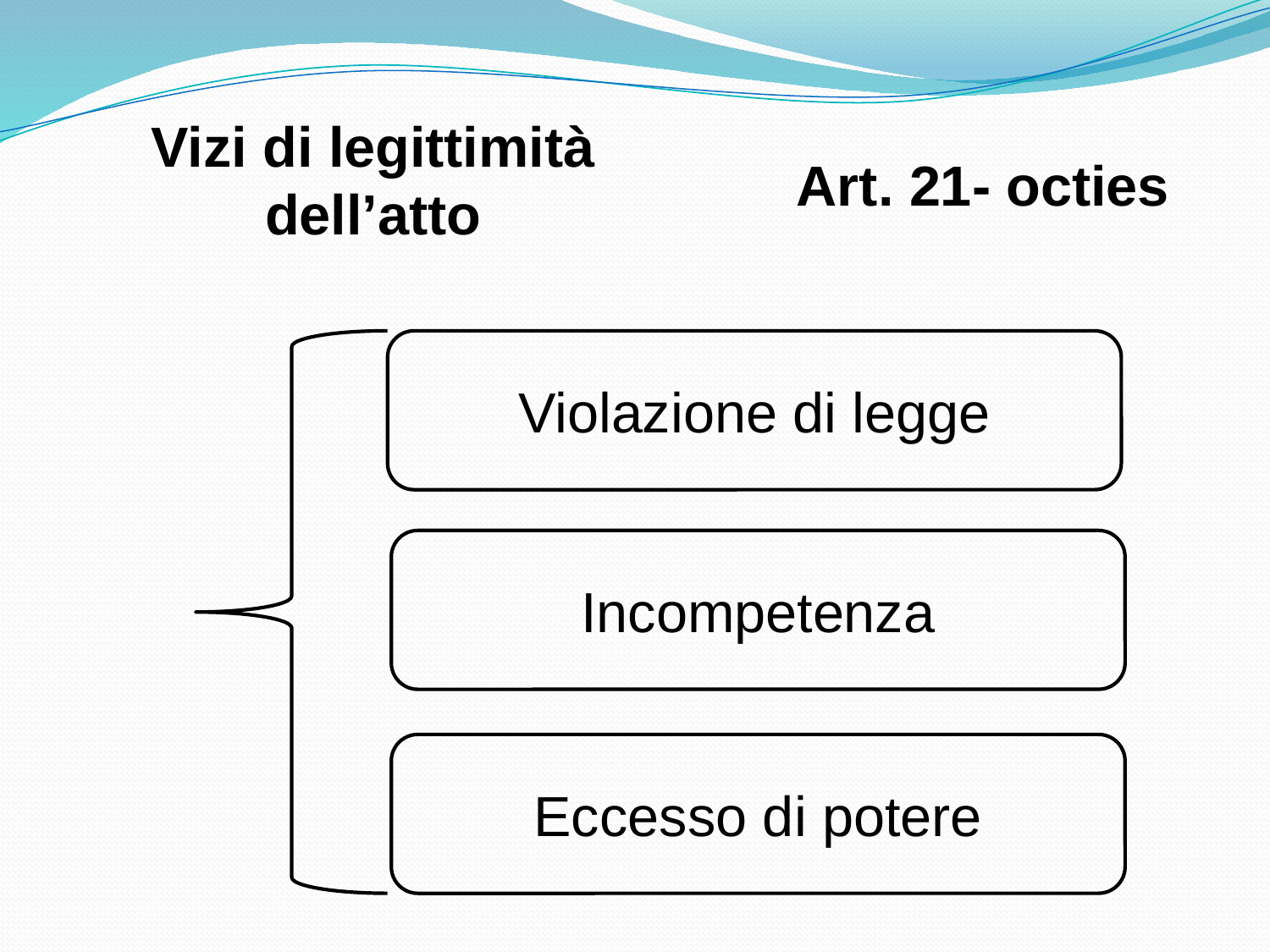

Vizi di legittimità dell’atto
Art. 21- octies

Violazione di legge
Incompetenza
Eccesso di potere